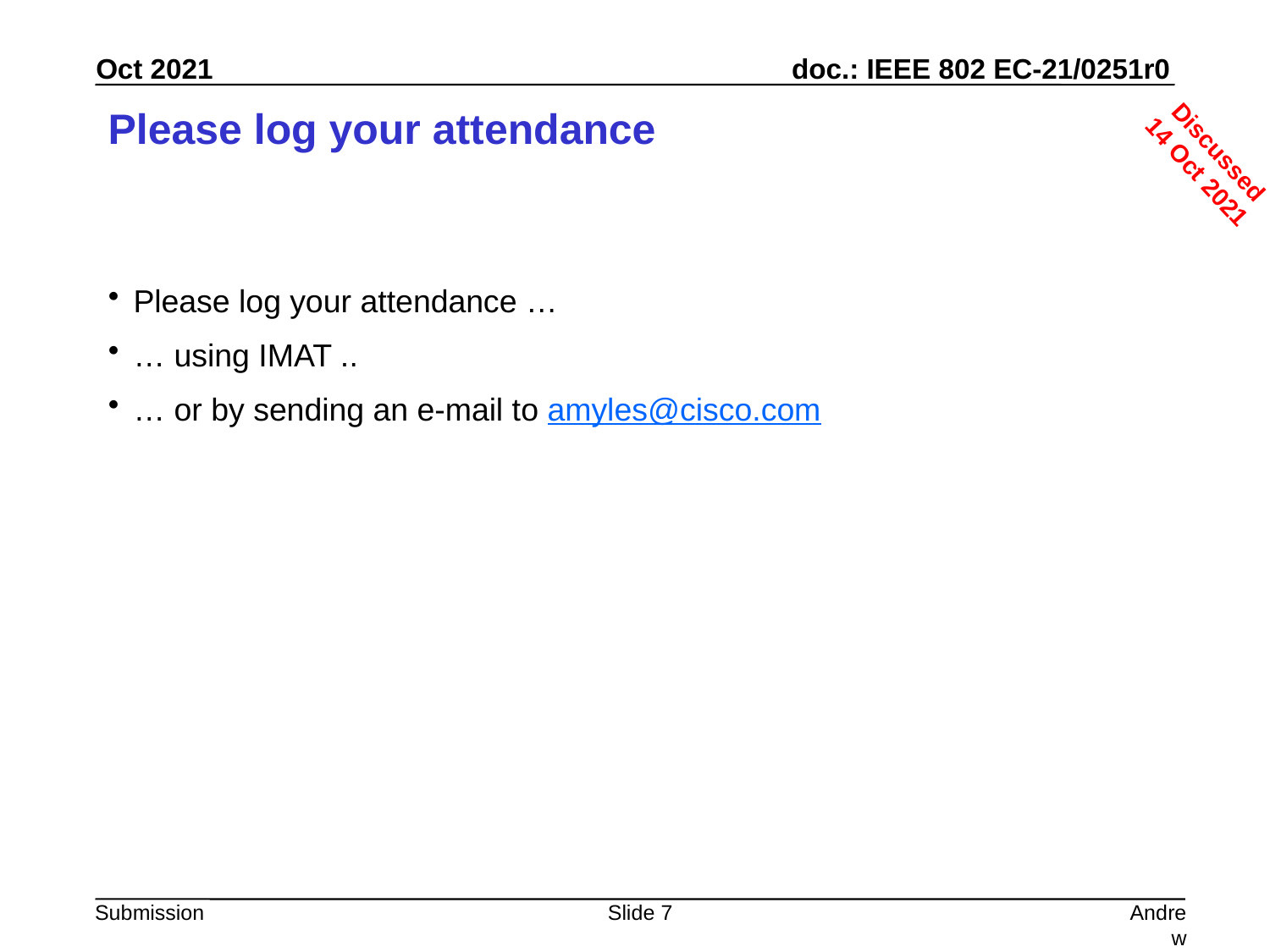

# Please log your attendance
Discussed
14 Oct 2021
Please log your attendance …
… using IMAT ..
… or by sending an e-mail to amyles@cisco.com
Slide 7
Andrew Myles, Cisco